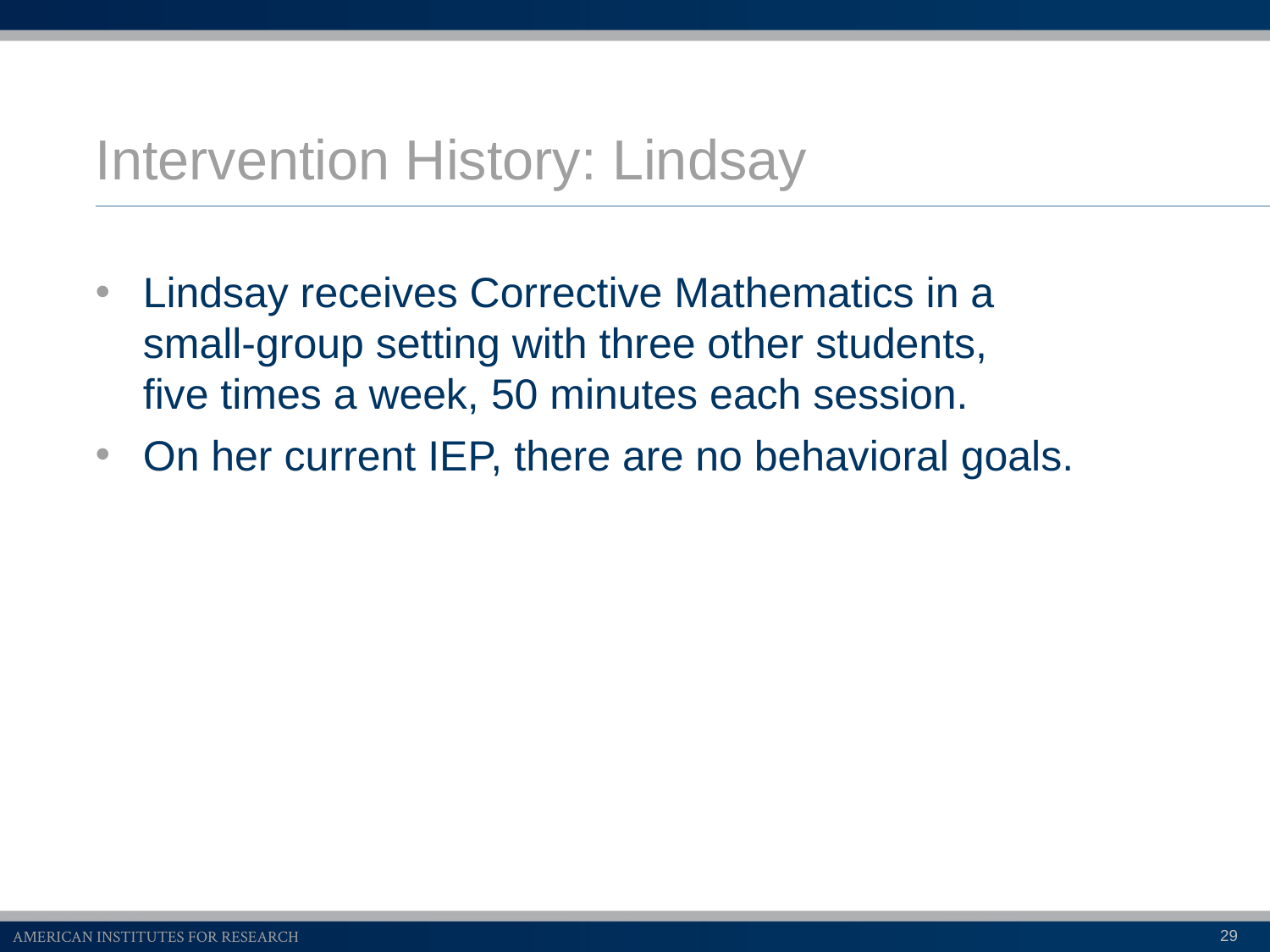

# Intervention History: Lindsay
Lindsay receives Corrective Mathematics in a
small-group setting with three other students,
five times a week, 50 minutes each session.
On her current IEP, there are no behavioral goals.

29